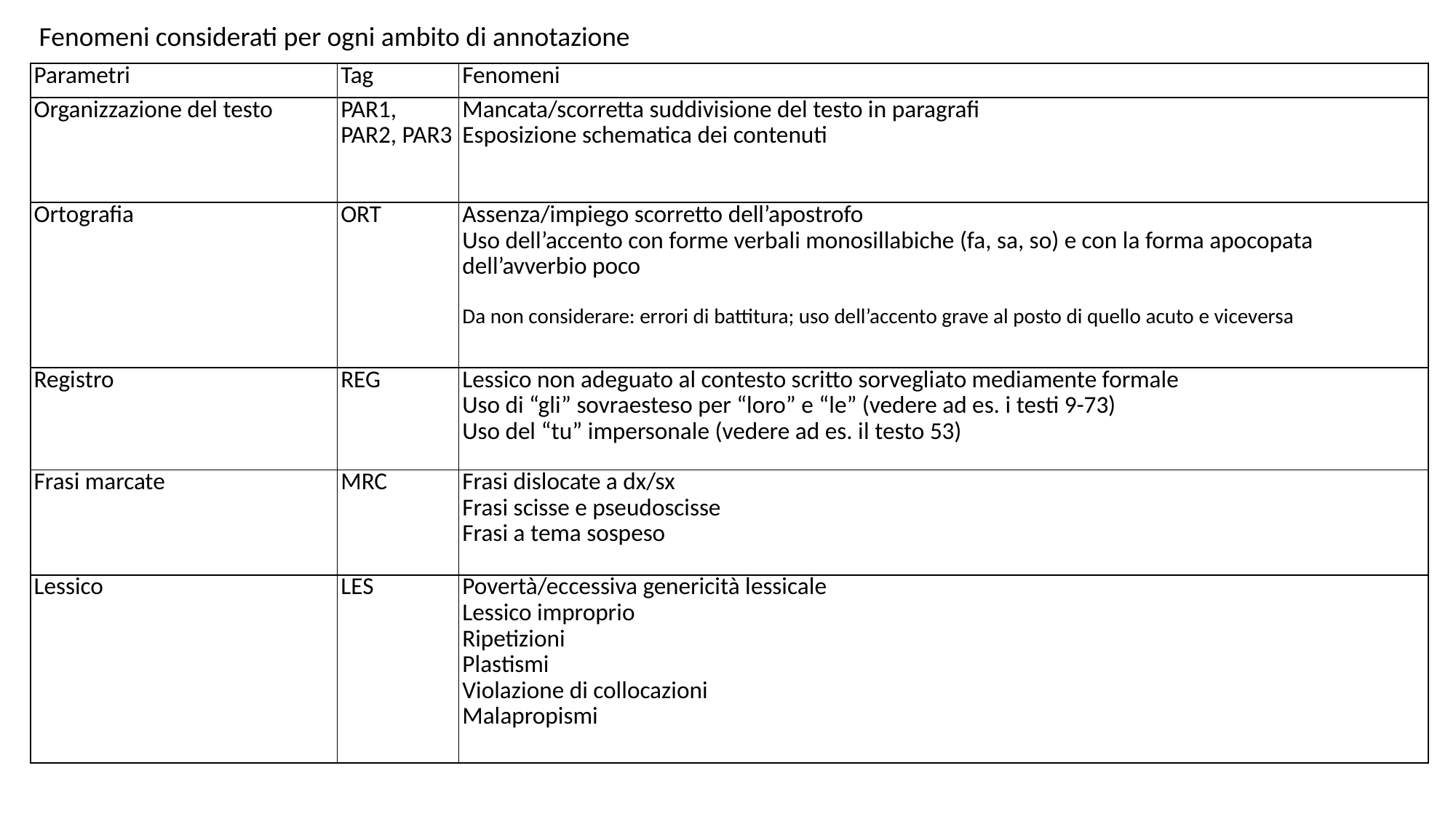

Fenomeni considerati per ogni ambito di annotazione
| Parametri | Tag | Fenomeni |
| --- | --- | --- |
| Organizzazione del testo | PAR1, PAR2, PAR3 | Mancata/scorretta suddivisione del testo in paragrafi Esposizione schematica dei contenuti |
| Ortografia | ORT | Assenza/impiego scorretto dell’apostrofo Uso dell’accento con forme verbali monosillabiche (fa, sa, so) e con la forma apocopata dell’avverbio poco Da non considerare: errori di battitura; uso dell’accento grave al posto di quello acuto e viceversa |
| Registro | REG | Lessico non adeguato al contesto scritto sorvegliato mediamente formale Uso di “gli” sovraesteso per “loro” e “le” (vedere ad es. i testi 9-73) Uso del “tu” impersonale (vedere ad es. il testo 53) |
| Frasi marcate | MRC | Frasi dislocate a dx/sx Frasi scisse e pseudoscisse Frasi a tema sospeso |
| Lessico | LES | Povertà/eccessiva genericità lessicale Lessico improprio Ripetizioni Plastismi Violazione di collocazioni Malapropismi |